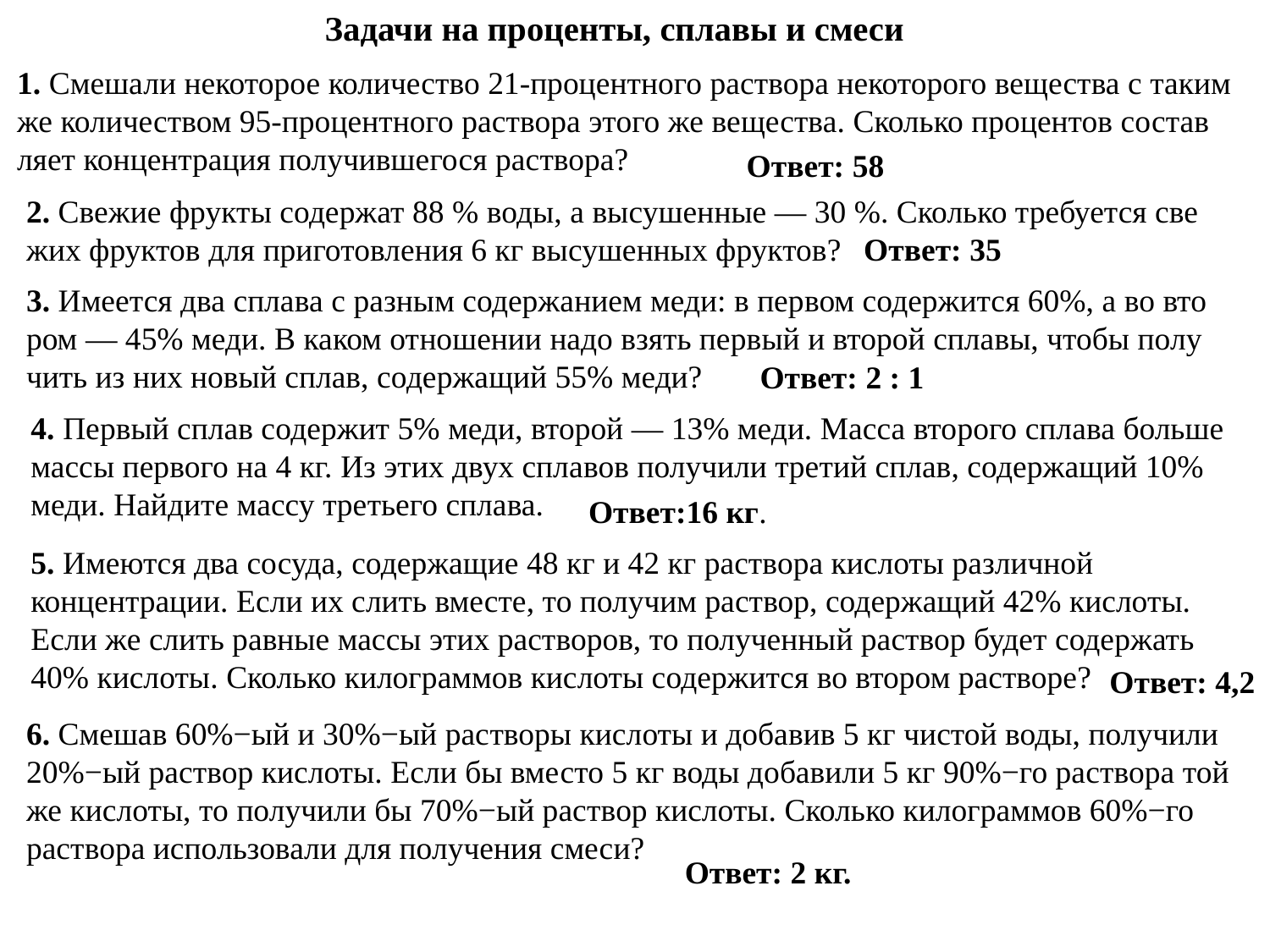

# Задачи на проценты, сплавы и смеси
1. Сме­ша­ли не­ко­то­рое ко­ли­че­ство 21-про­цент­но­го рас­тво­ра­ не­ко­то­ро­го ве­ще­ства с таким же ко­ли­че­ством 95-про­цент­но­го рас­тво­ра ­это­го же ве­ще­ства. Сколь­ко про­цен­тов со­став­ля­ет кон­цен­тра­ция по­лу­чив­ше­го­ся рас­тво­ра?
Ответ: 58
2. Свежие фрук­ты со­дер­жат 88 % воды, а вы­су­шен­ные — 30 %. Сколь­ко тре­бу­ет­ся све­жих фрук­тов для при­го­тов­ле­ния 6 кг вы­су­шен­ных фруктов?
Ответ: 35
3. Име­ет­ся два спла­ва с раз­ным со­дер­жа­ни­ем меди: в пер­вом со­дер­жит­ся 60%, а во вто­ром — 45% меди. В каком от­но­ше­нии надо взять пер­вый и вто­рой спла­вы, чтобы по­лу­чить из них новый сплав, со­дер­жа­щий 55% меди?
Ответ: 2 : 1
4. Первый сплав со­дер­жит 5% меди, вто­рой — 13% меди. Масса вто­ро­го спла­ва боль­ше массы пер­во­го на 4 кг. Из этих двух спла­вов по­лу­чи­ли тре­тий сплав, со­дер­жа­щий 10% меди. Най­ди­те массу тре­тье­го сплава.
Ответ:16 кг.
5. Имеются два сосуда, содержащие 48 кг и 42 кг раствора кислоты различной концентрации. Если их слить вместе, то получим раствор, содержащий 42% кислоты. Если же слить равные массы этих растворов, то полученный раствор будет содержать 40% кислоты. Сколько килограммов кислоты содержится во втором растворе?
Ответ: 4,2
6. Смешав 60%−ый и 30%−ый рас­тво­ры кис­ло­ты и до­ба­вив 5 кг чи­стой воды, по­лу­чи­ли 20%−ый рас­твор кислоты. Если бы вме­сто 5 кг воды до­ба­ви­ли 5 кг 90%−го рас­тво­ра той же кислоты, то по­лу­чи­ли бы 70%−ый рас­твор кислоты. Сколь­ко ки­ло­грам­мов 60%−го рас­тво­ра ис­поль­зо­ва­ли для по­лу­че­ния смеси?
Ответ: 2 кг.